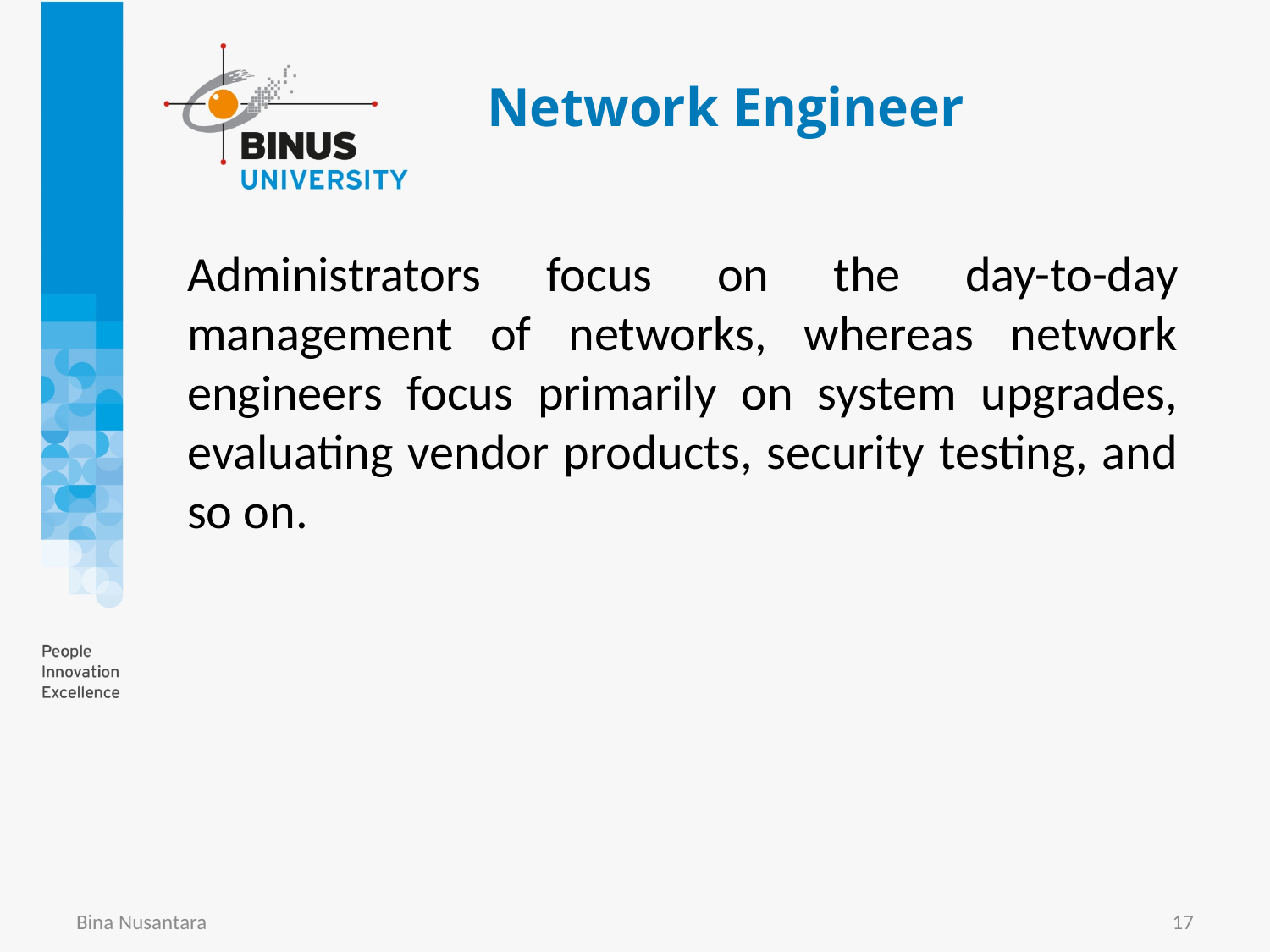

# Network Engineer
Administrators focus on the day-to-day management of networks, whereas network engineers focus primarily on system upgrades, evaluating vendor products, security testing, and so on.
Bina Nusantara
17